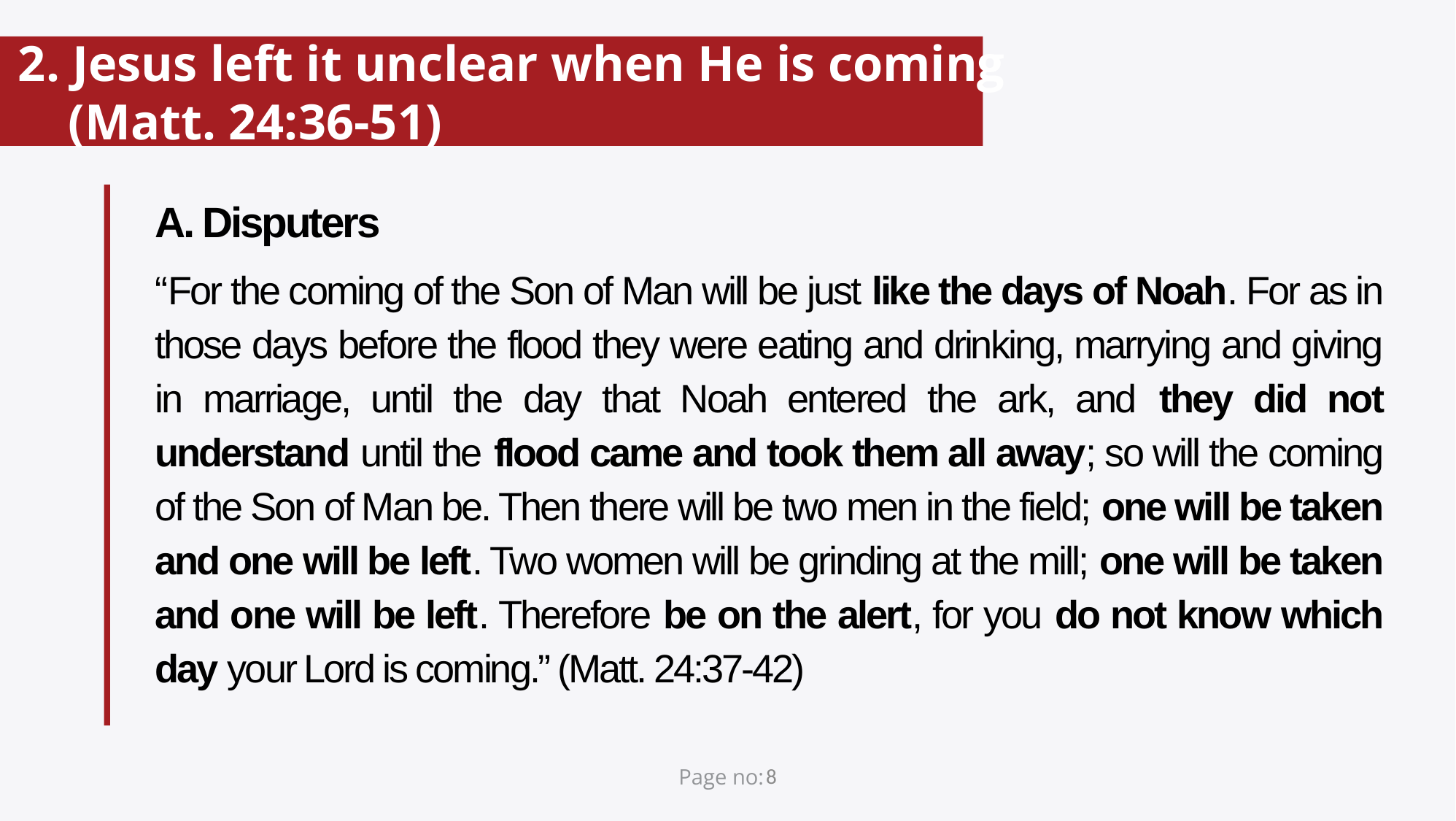

# 2. Jesus left it unclear when He is coming (Matt. 24:36-51)
A. Disputers

“For the coming of the Son of Man will be just like the days of Noah. For as in those days before the flood they were eating and drinking, marrying and giving in marriage, until the day that Noah entered the ark, and they did not understand until the flood came and took them all away; so will the coming of the Son of Man be. Then there will be two men in the field; one will be taken and one will be left. Two women will be grinding at the mill; one will be taken and one will be left. Therefore be on the alert, for you do not know which day your Lord is coming.” (Matt. 24:37-42)